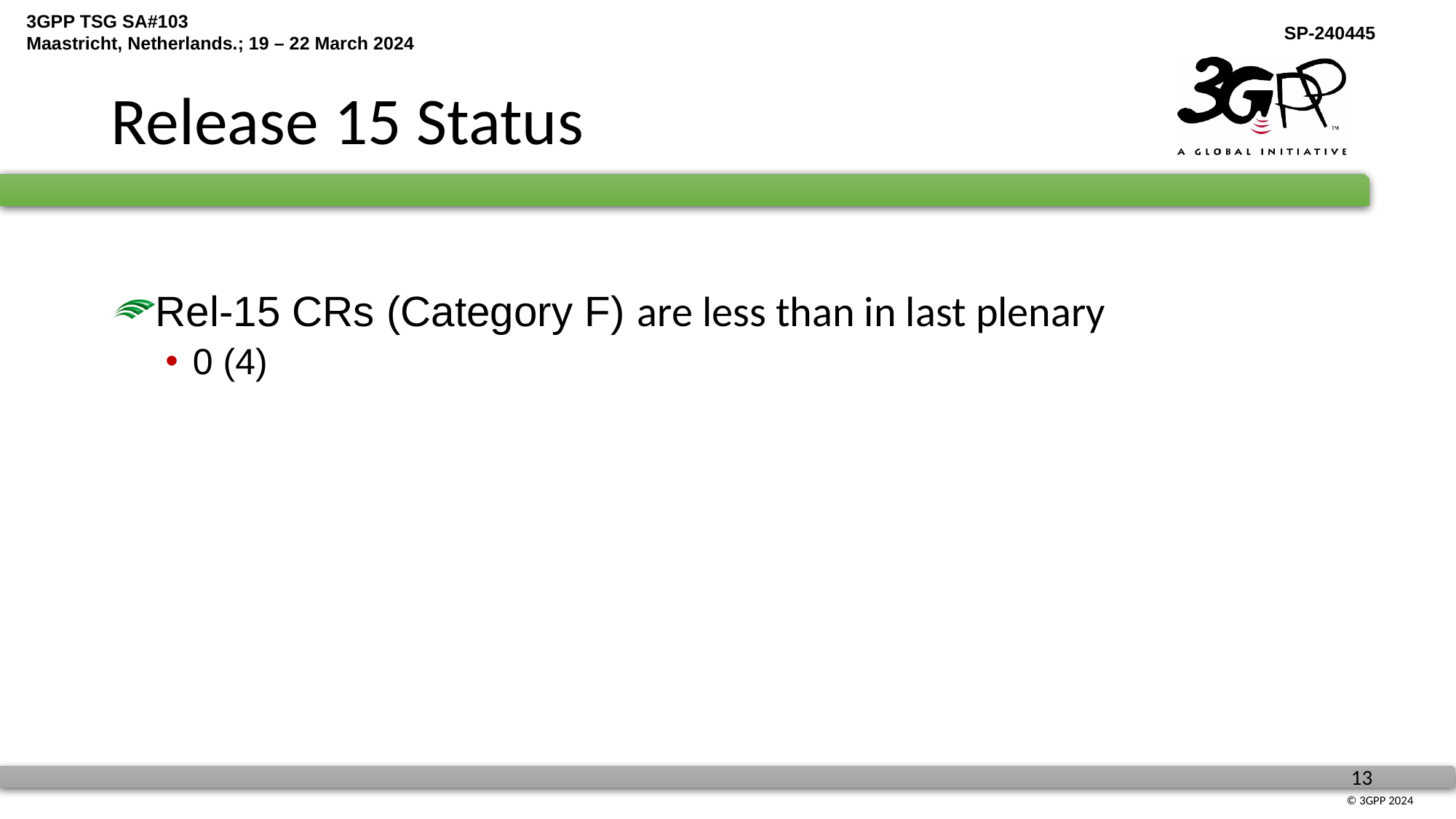

# Release 15 Status

Rel-15 CRs (Category F) are less than in last plenary
0 (4)